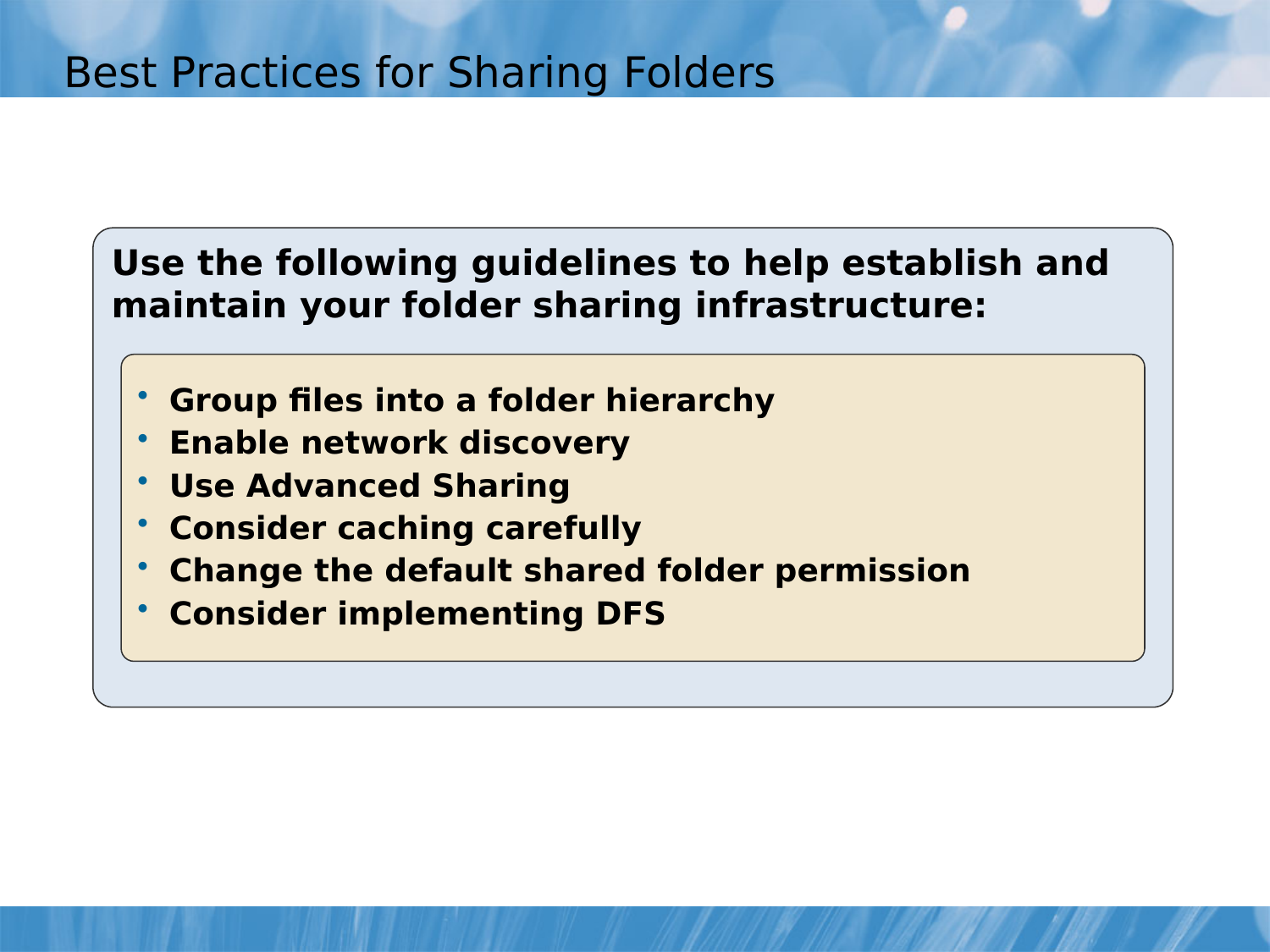

# Best Practices for Sharing Folders
Use the following guidelines to help establish and maintain your folder sharing infrastructure:
Group files into a folder hierarchy
Enable network discovery
Use Advanced Sharing
Consider caching carefully
Change the default shared folder permission
Consider implementing DFS